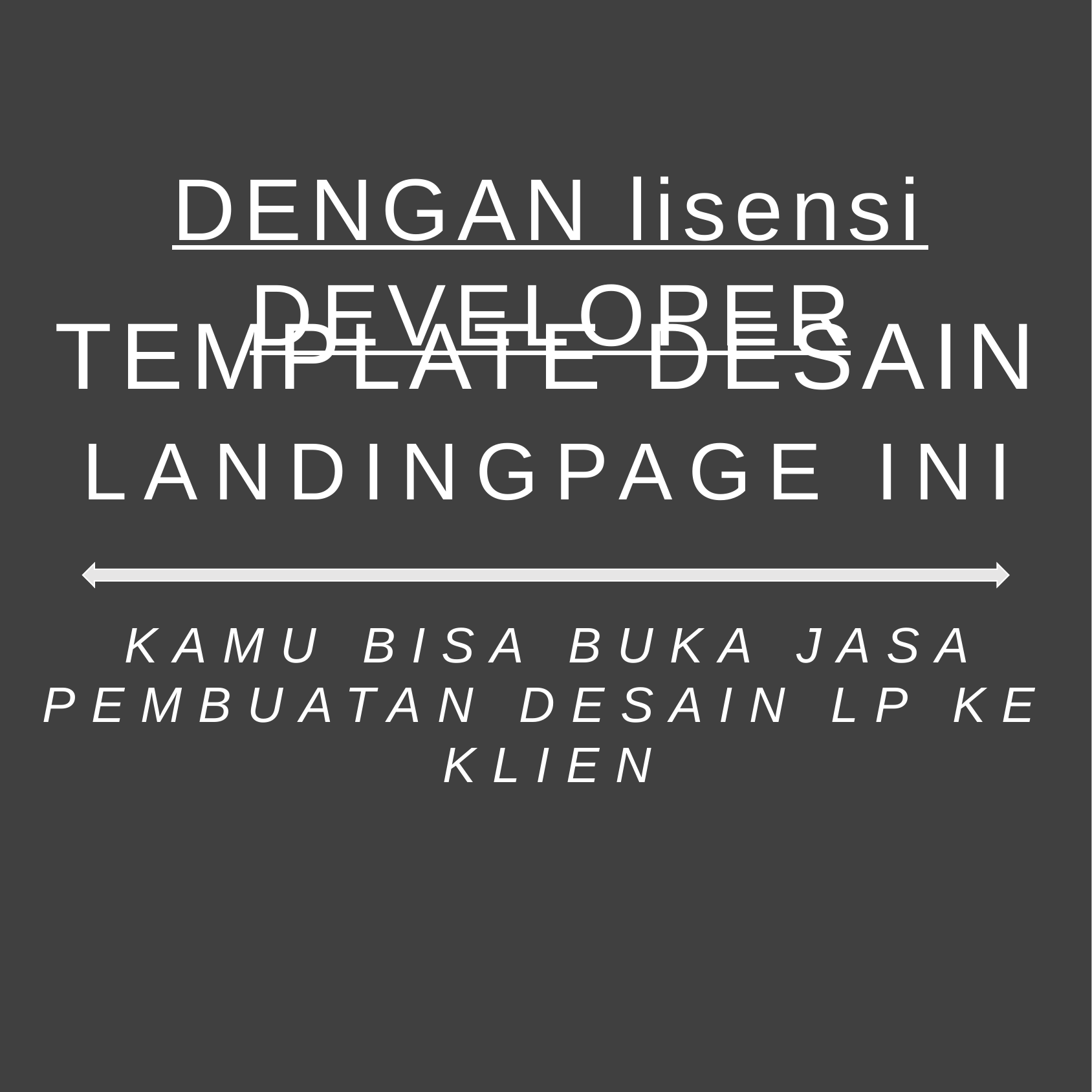

DENGAN lisensi DEVELOPER
TEMPLATE DESAIN
LANDINGPAGE INI

KAMU BISA BUKA JASA
PEMBUATAN DESAIN LP KE KLIEN